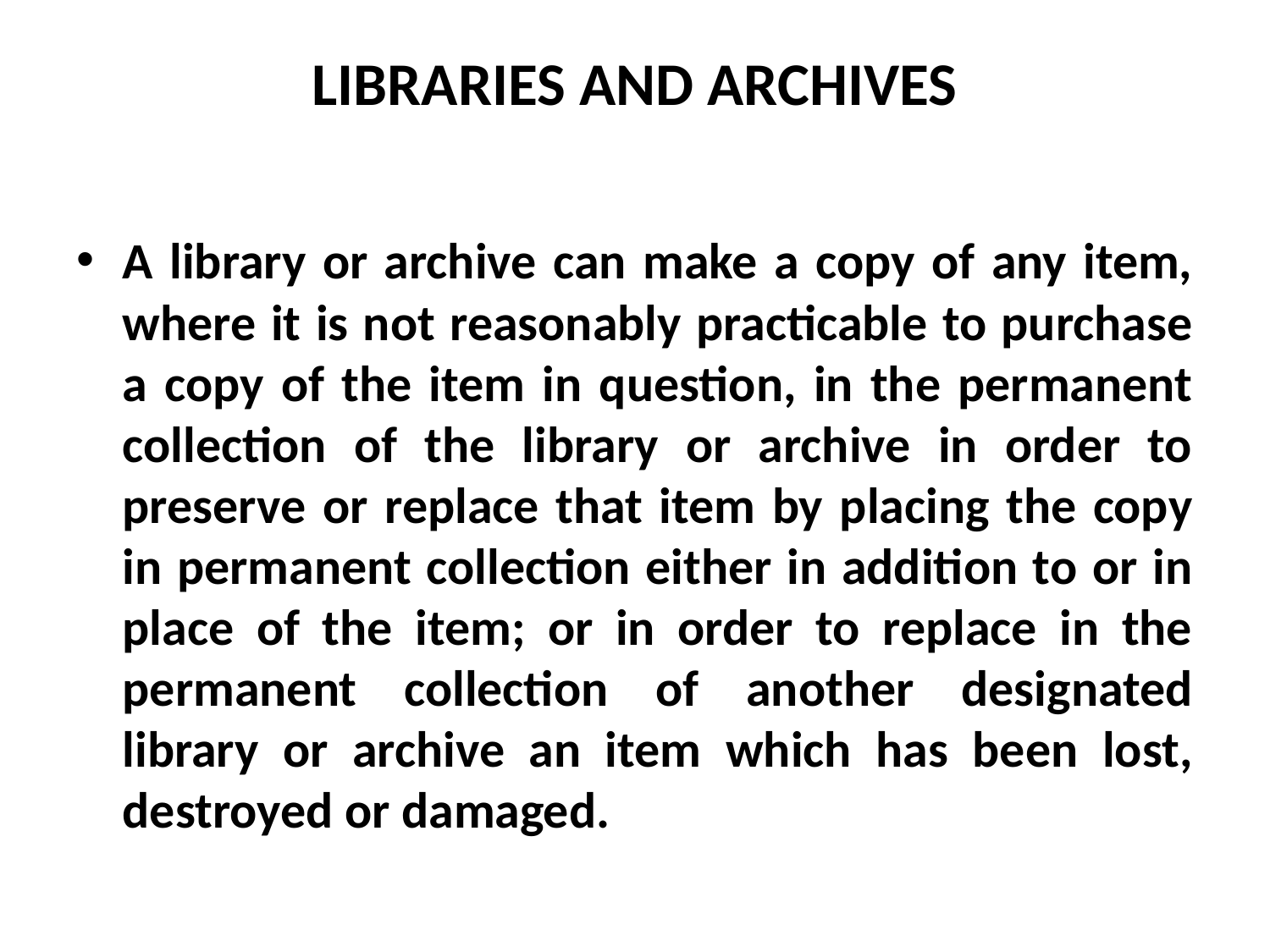

# LIBRARIES AND ARCHIVES
A library or archive can make a copy of any item, where it is not reasonably practicable to purchase a copy of the item in question, in the permanent collection of the library or archive in order to preserve or replace that item by placing the copy in permanent collection either in addition to or in place of the item; or in order to replace in the permanent collection of another designated library or archive an item which has been lost, destroyed or damaged.